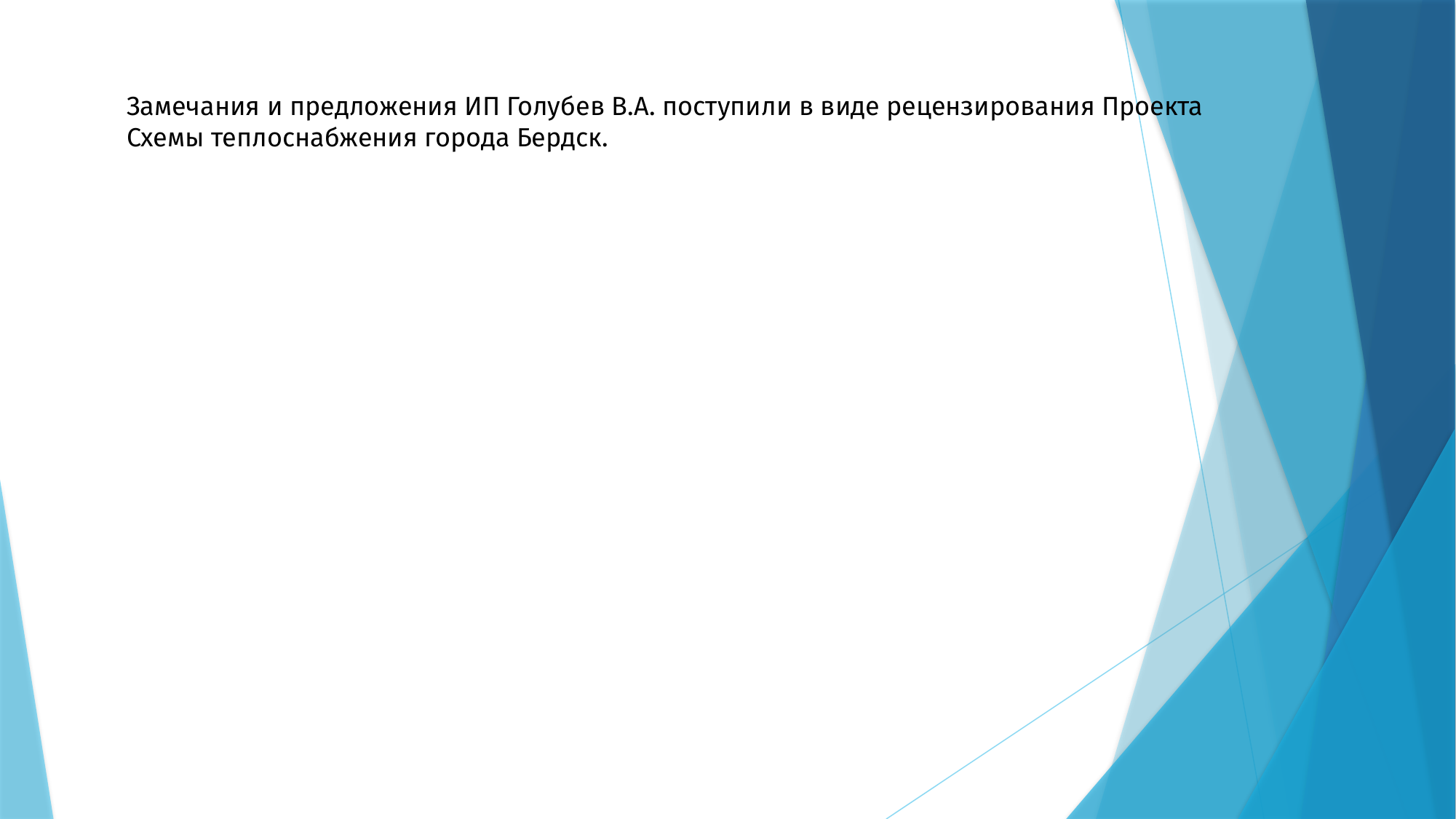

# Замечания и предложения ИП Голубев В.А. поступили в виде рецензирования Проекта Схемы теплоснабжения города Бердск.